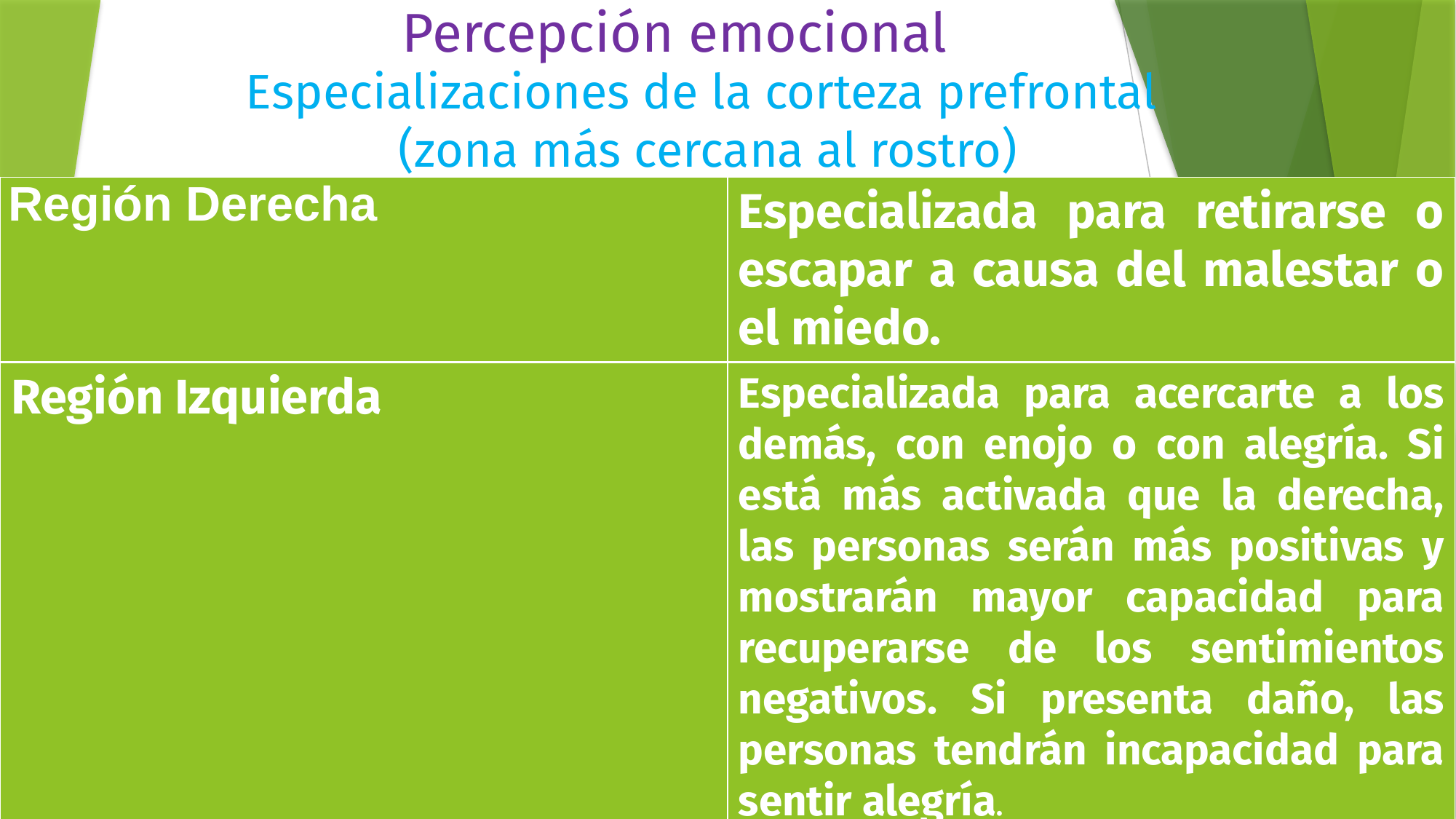

Percepción emocional
Especializaciones de la corteza prefrontal
(zona más cercana al rostro)
| Región Derecha | Especializada para retirarse o escapar a causa del malestar o el miedo. |
| --- | --- |
| Región Izquierda | Especializada para acercarte a los demás, con enojo o con alegría. Si está más activada que la derecha, las personas serán más positivas y mostrarán mayor capacidad para recuperarse de los sentimientos negativos. Si presenta daño, las personas tendrán incapacidad para sentir alegría. |
| --- | --- |